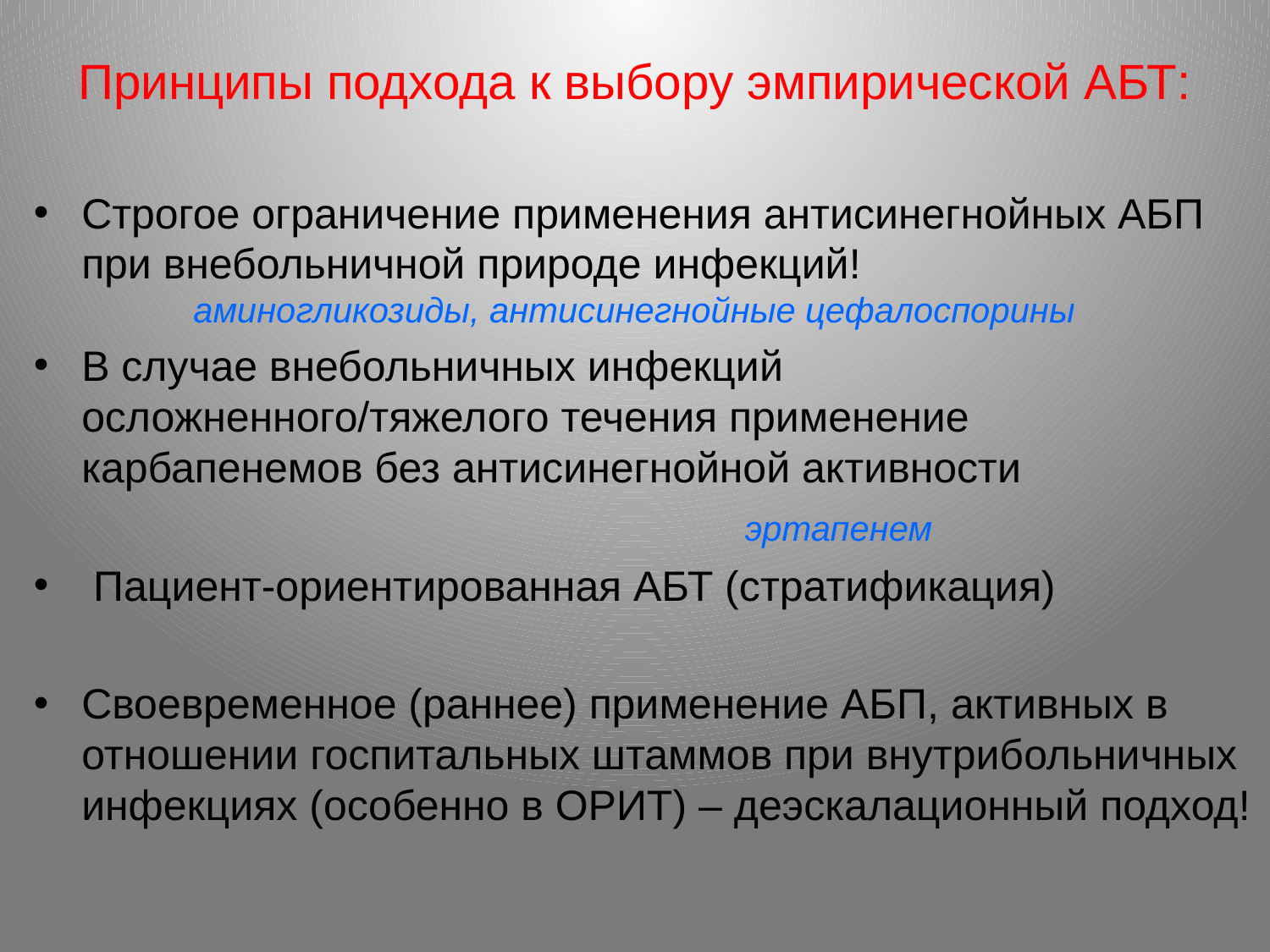

# Принципы подхода к выбору эмпирической АБТ:
Строгое ограничение применения антисинегнойных АБП при внебольничной природе инфекций!                                                                         аминогликозиды, антисинегнойные цефалоспорины
В случае внебольничных инфекций осложненного/тяжелого течения применение карбапенемов без антисинегнойной активности
                                                            эртапенем
 Пациент-ориентированная АБТ (стратификация)

Своевременное (раннее) применение АБП, активных в отношении госпитальных штаммов при внутрибольничных инфекциях (особенно в ОРИТ) – деэскалационный подход!